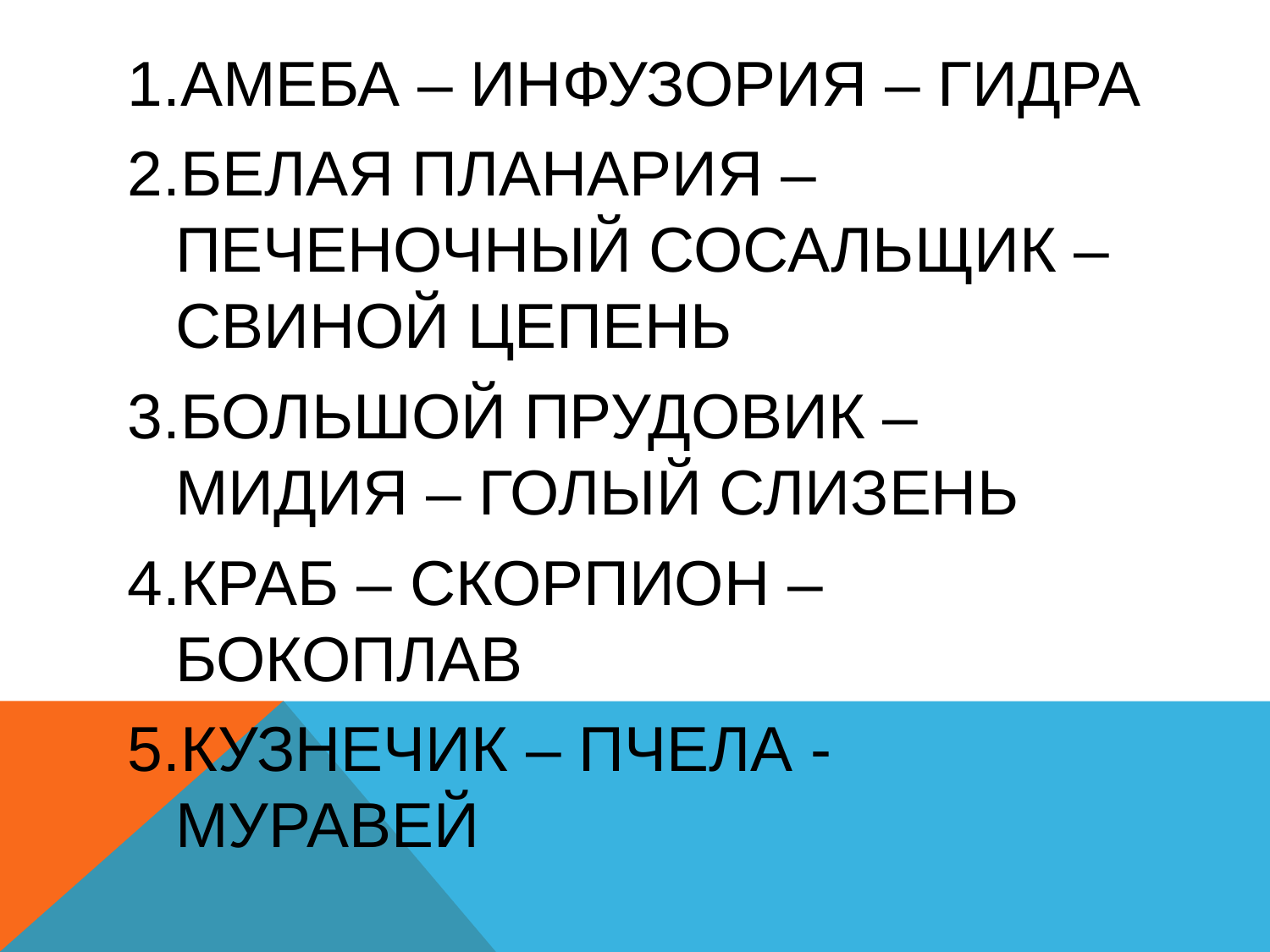

АМЕБА – ИНФУЗОРИЯ – ГИДРА
БЕЛАЯ ПЛАНАРИЯ – ПЕЧЕНОЧНЫЙ СОСАЛЬЩИК – СВИНОЙ ЦЕПЕНЬ
БОЛЬШОЙ ПРУДОВИК – МИДИЯ – ГОЛЫЙ СЛИЗЕНЬ
КРАБ – СКОРПИОН – БОКОПЛАВ
КУЗНЕЧИК – ПЧЕЛА - МУРАВЕЙ